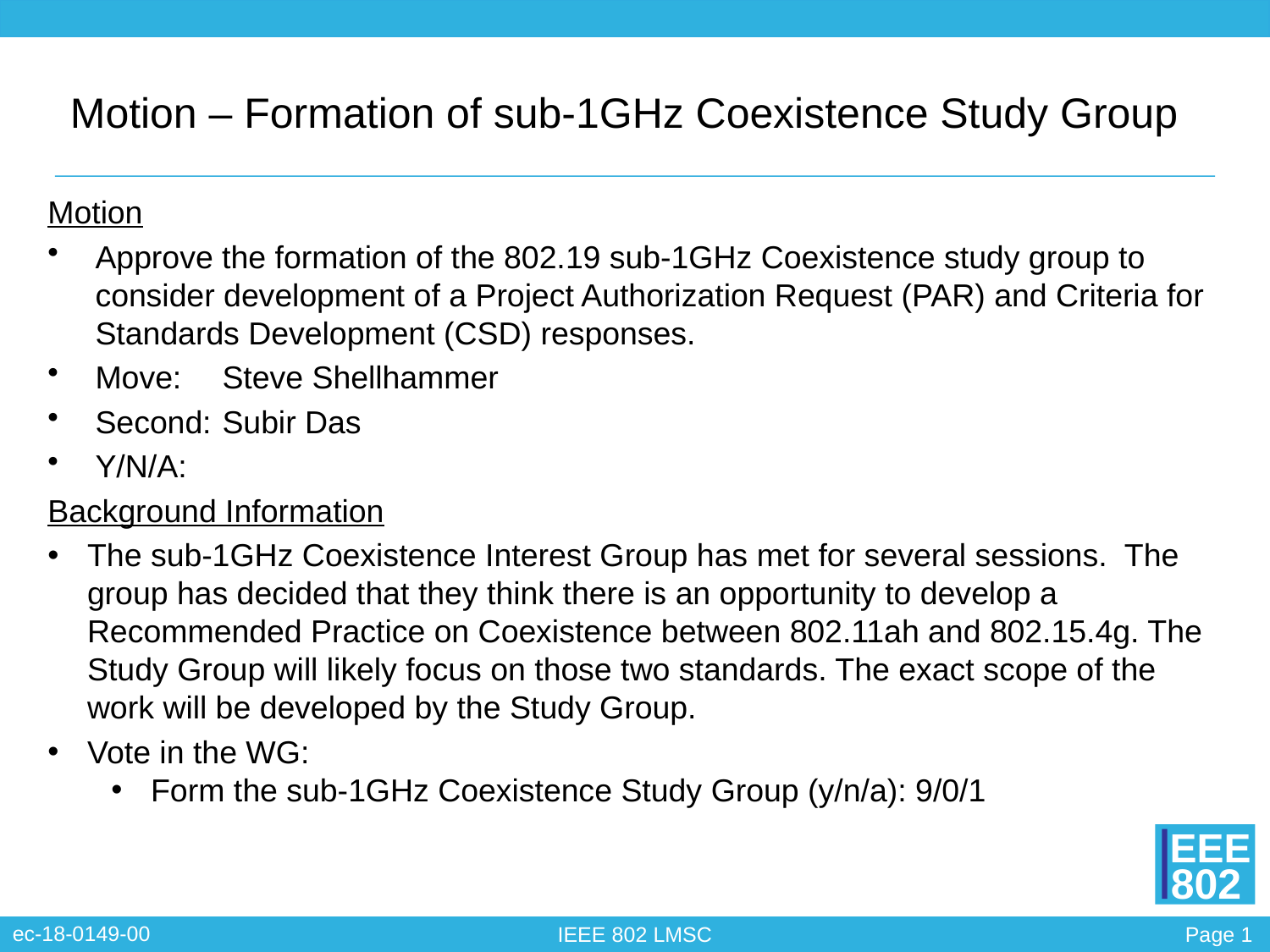

# Motion – Formation of sub-1GHz Coexistence Study Group
Motion
Approve the formation of the 802.19 sub-1GHz Coexistence study group to consider development of a Project Authorization Request (PAR) and Criteria for Standards Development (CSD) responses.
Move:	Steve Shellhammer
Second:	Subir Das
Y/N/A:
Background Information
The sub-1GHz Coexistence Interest Group has met for several sessions.  The group has decided that they think there is an opportunity to develop a Recommended Practice on Coexistence between 802.11ah and 802.15.4g. The Study Group will likely focus on those two standards. The exact scope of the work will be developed by the Study Group.
Vote in the WG:
Form the sub-1GHz Coexistence Study Group (y/n/a): 9/0/1